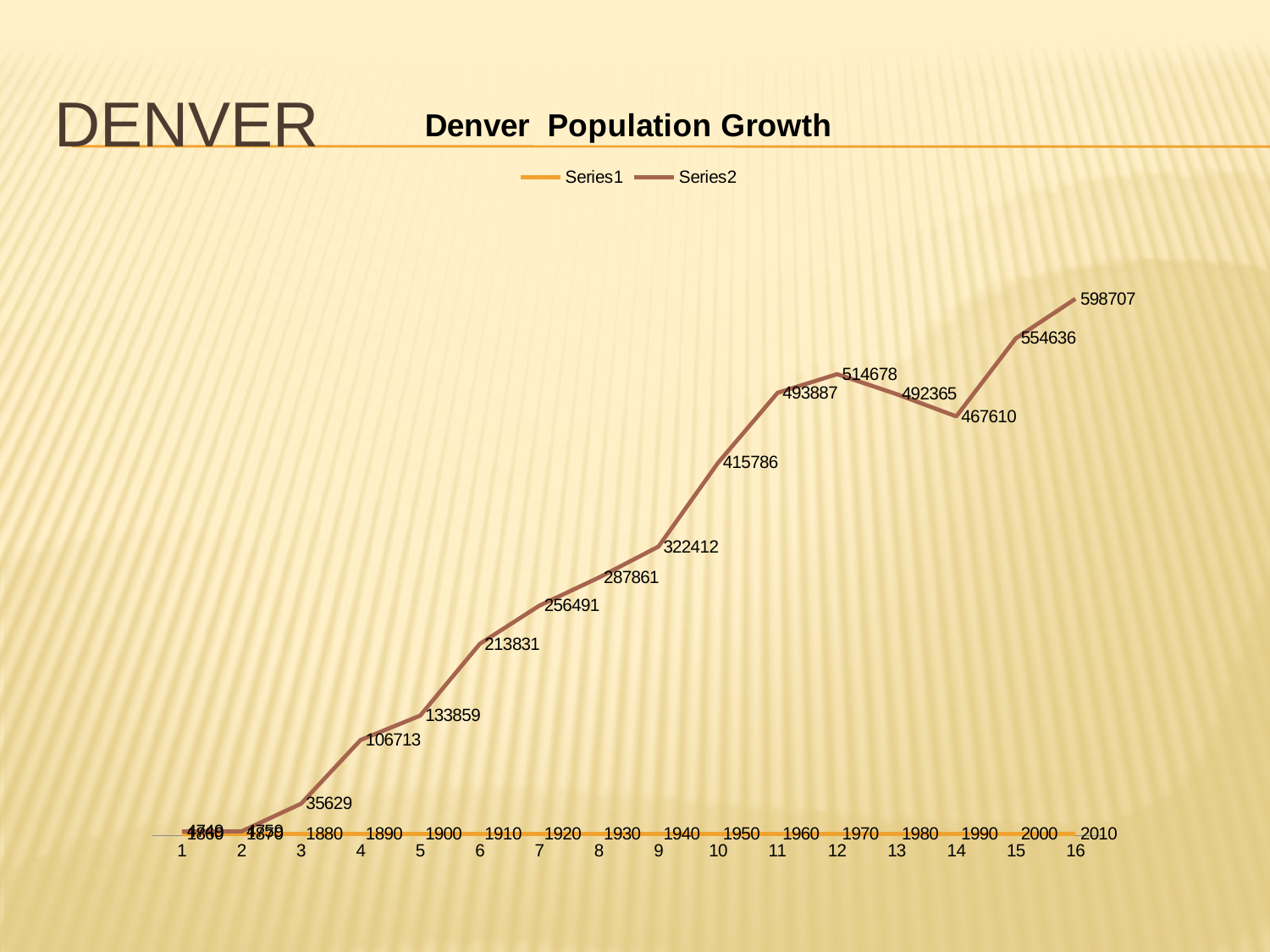

# Denver

### Chart: Denver  Population Growth

| Category |  |  |
|---|---|---|